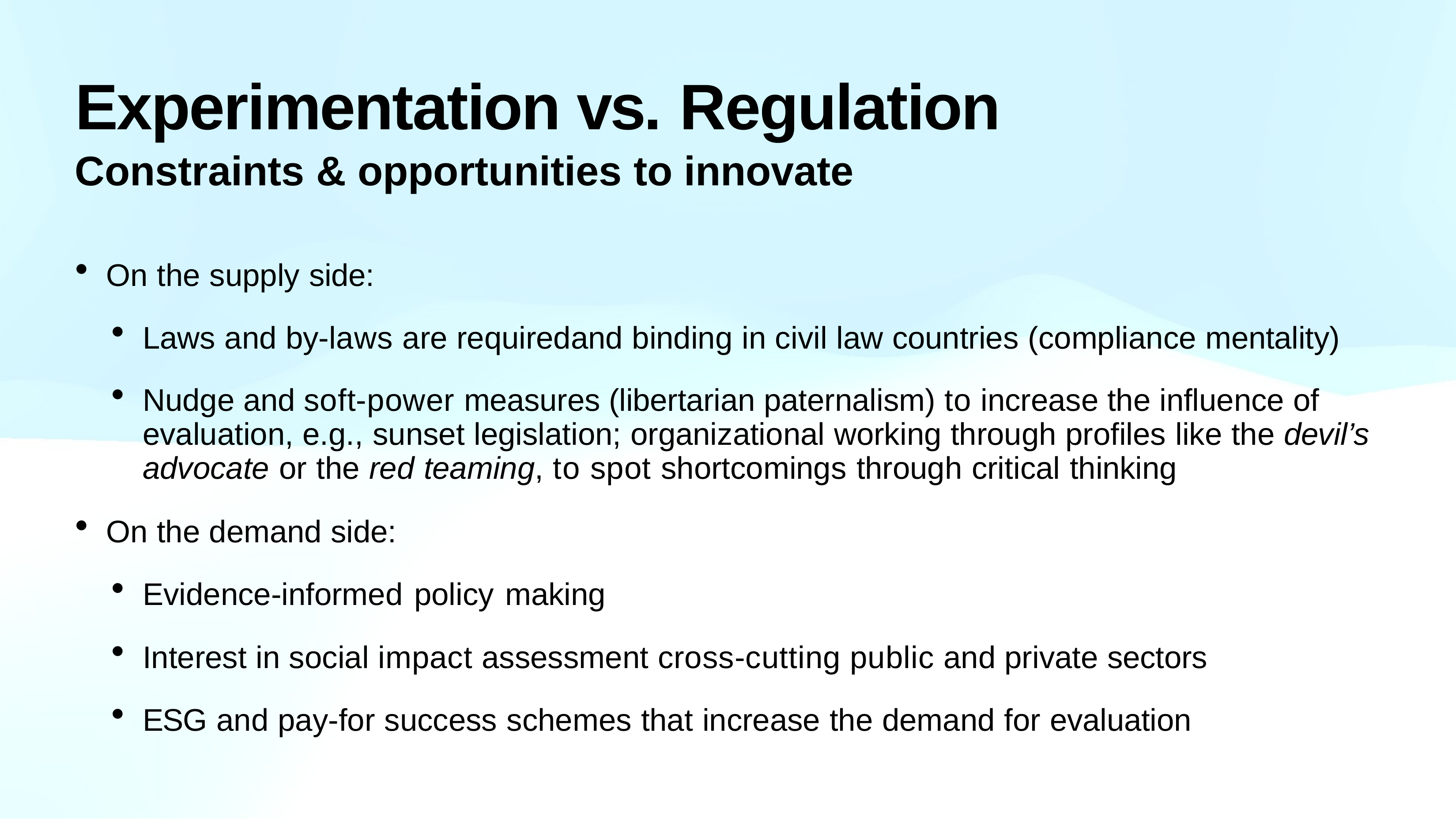

# Experimentation vs. Regulation
Constraints & opportunities to innovate
On the supply side:
Laws and by-laws are requiredand binding in civil law countries (compliance mentality)
Nudge and soft-power measures (libertarian paternalism) to increase the influence of evaluation, e.g., sunset legislation; organizational working through profiles like the devil’s advocate or the red teaming, to spot shortcomings through critical thinking
On the demand side:
Evidence-informed policy making
Interest in social impact assessment cross-cutting public and private sectors
ESG and pay-for success schemes that increase the demand for evaluation